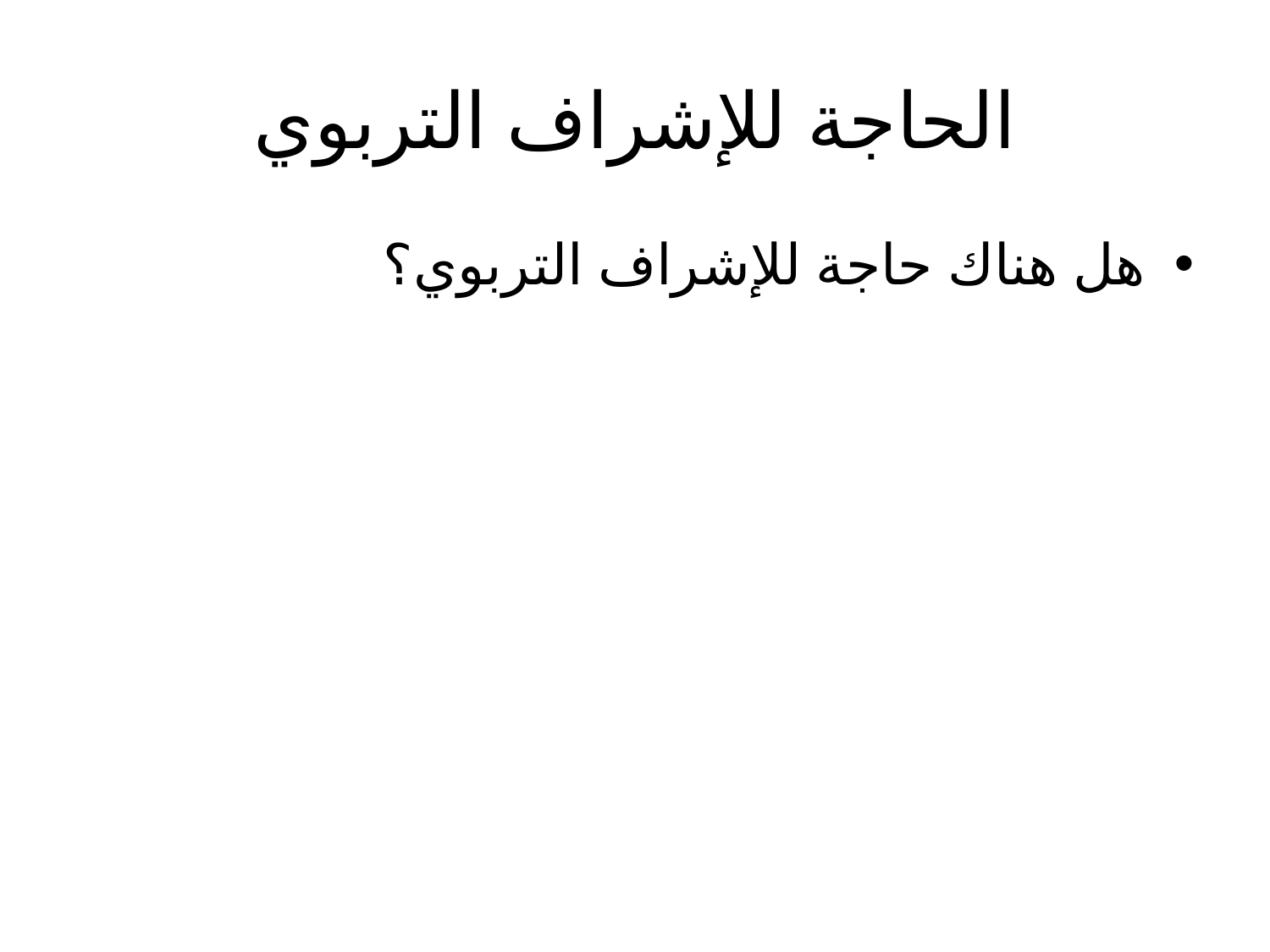

# الحاجة للإشراف التربوي
هل هناك حاجة للإشراف التربوي؟